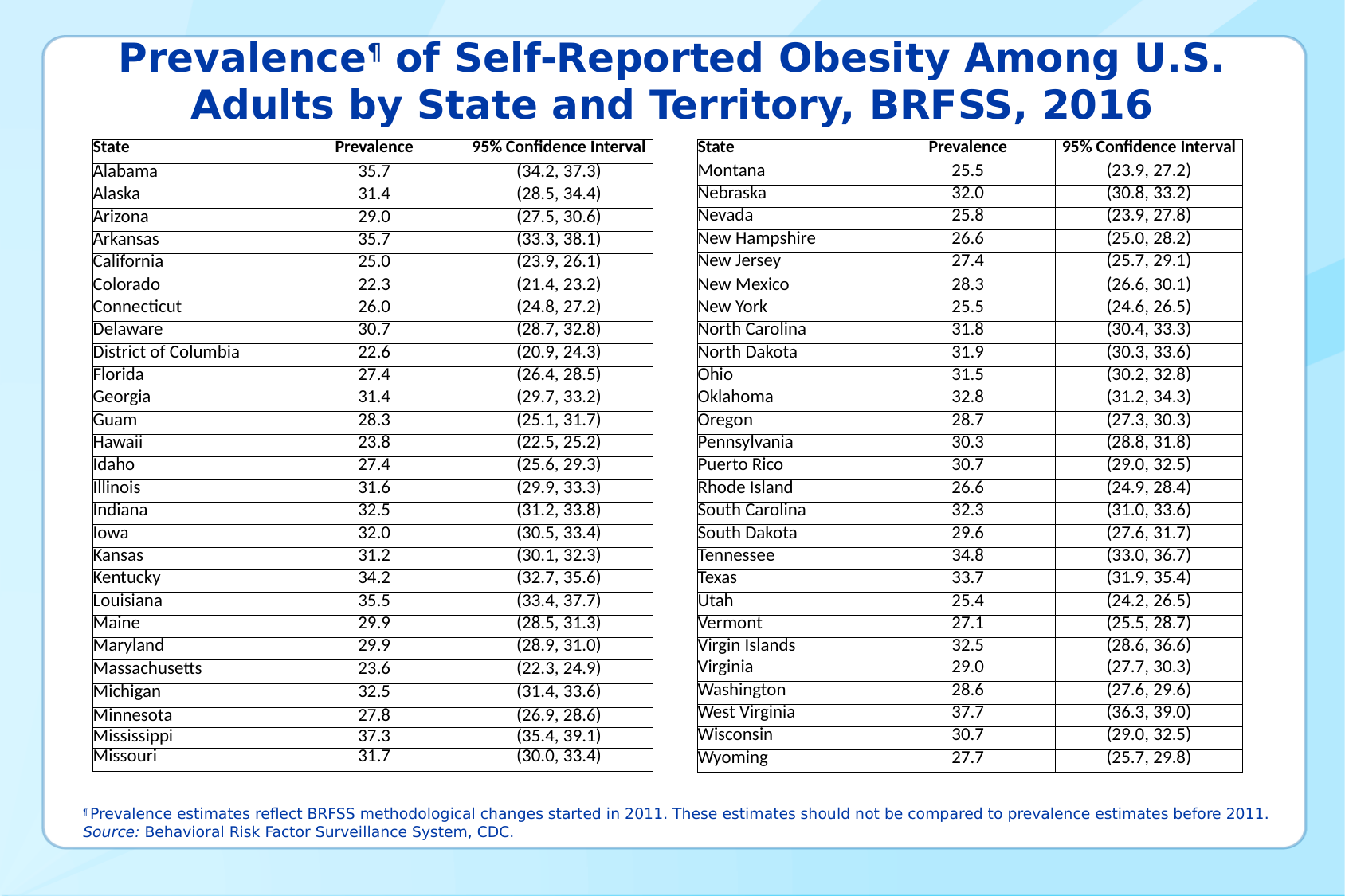

# Prevalence¶ of Self-Reported Obesity Among U.S. Adults by State and Territory, BRFSS, 2016
| State | Prevalence | 95% Confidence Interval |
| --- | --- | --- |
| Alabama | 35.7 | (34.2, 37.3) |
| Alaska | 31.4 | (28.5, 34.4) |
| Arizona | 29.0 | (27.5, 30.6) |
| Arkansas | 35.7 | (33.3, 38.1) |
| California | 25.0 | (23.9, 26.1) |
| Colorado | 22.3 | (21.4, 23.2) |
| Connecticut | 26.0 | (24.8, 27.2) |
| Delaware | 30.7 | (28.7, 32.8) |
| District of Columbia | 22.6 | (20.9, 24.3) |
| Florida | 27.4 | (26.4, 28.5) |
| Georgia | 31.4 | (29.7, 33.2) |
| Guam | 28.3 | (25.1, 31.7) |
| Hawaii | 23.8 | (22.5, 25.2) |
| Idaho | 27.4 | (25.6, 29.3) |
| Illinois | 31.6 | (29.9, 33.3) |
| Indiana | 32.5 | (31.2, 33.8) |
| Iowa | 32.0 | (30.5, 33.4) |
| Kansas | 31.2 | (30.1, 32.3) |
| Kentucky | 34.2 | (32.7, 35.6) |
| Louisiana | 35.5 | (33.4, 37.7) |
| Maine | 29.9 | (28.5, 31.3) |
| Maryland | 29.9 | (28.9, 31.0) |
| Massachusetts | 23.6 | (22.3, 24.9) |
| Michigan | 32.5 | (31.4, 33.6) |
| Minnesota | 27.8 | (26.9, 28.6) |
| Mississippi | 37.3 | (35.4, 39.1) |
| Missouri | 31.7 | (30.0, 33.4) |
| State | Prevalence | 95% Confidence Interval |
| --- | --- | --- |
| Montana | 25.5 | (23.9, 27.2) |
| Nebraska | 32.0 | (30.8, 33.2) |
| Nevada | 25.8 | (23.9, 27.8) |
| New Hampshire | 26.6 | (25.0, 28.2) |
| New Jersey | 27.4 | (25.7, 29.1) |
| New Mexico | 28.3 | (26.6, 30.1) |
| New York | 25.5 | (24.6, 26.5) |
| North Carolina | 31.8 | (30.4, 33.3) |
| North Dakota | 31.9 | (30.3, 33.6) |
| Ohio | 31.5 | (30.2, 32.8) |
| Oklahoma | 32.8 | (31.2, 34.3) |
| Oregon | 28.7 | (27.3, 30.3) |
| Pennsylvania | 30.3 | (28.8, 31.8) |
| Puerto Rico | 30.7 | (29.0, 32.5) |
| Rhode Island | 26.6 | (24.9, 28.4) |
| South Carolina | 32.3 | (31.0, 33.6) |
| South Dakota | 29.6 | (27.6, 31.7) |
| Tennessee | 34.8 | (33.0, 36.7) |
| Texas | 33.7 | (31.9, 35.4) |
| Utah | 25.4 | (24.2, 26.5) |
| Vermont | 27.1 | (25.5, 28.7) |
| Virgin Islands | 32.5 | (28.6, 36.6) |
| Virginia | 29.0 | (27.7, 30.3) |
| Washington | 28.6 | (27.6, 29.6) |
| West Virginia | 37.7 | (36.3, 39.0) |
| Wisconsin | 30.7 | (29.0, 32.5) |
| Wyoming | 27.7 | (25.7, 29.8) |
¶ Prevalence estimates reflect BRFSS methodological changes started in 2011. These estimates should not be compared to prevalence estimates before 2011. Source: Behavioral Risk Factor Surveillance System, CDC.